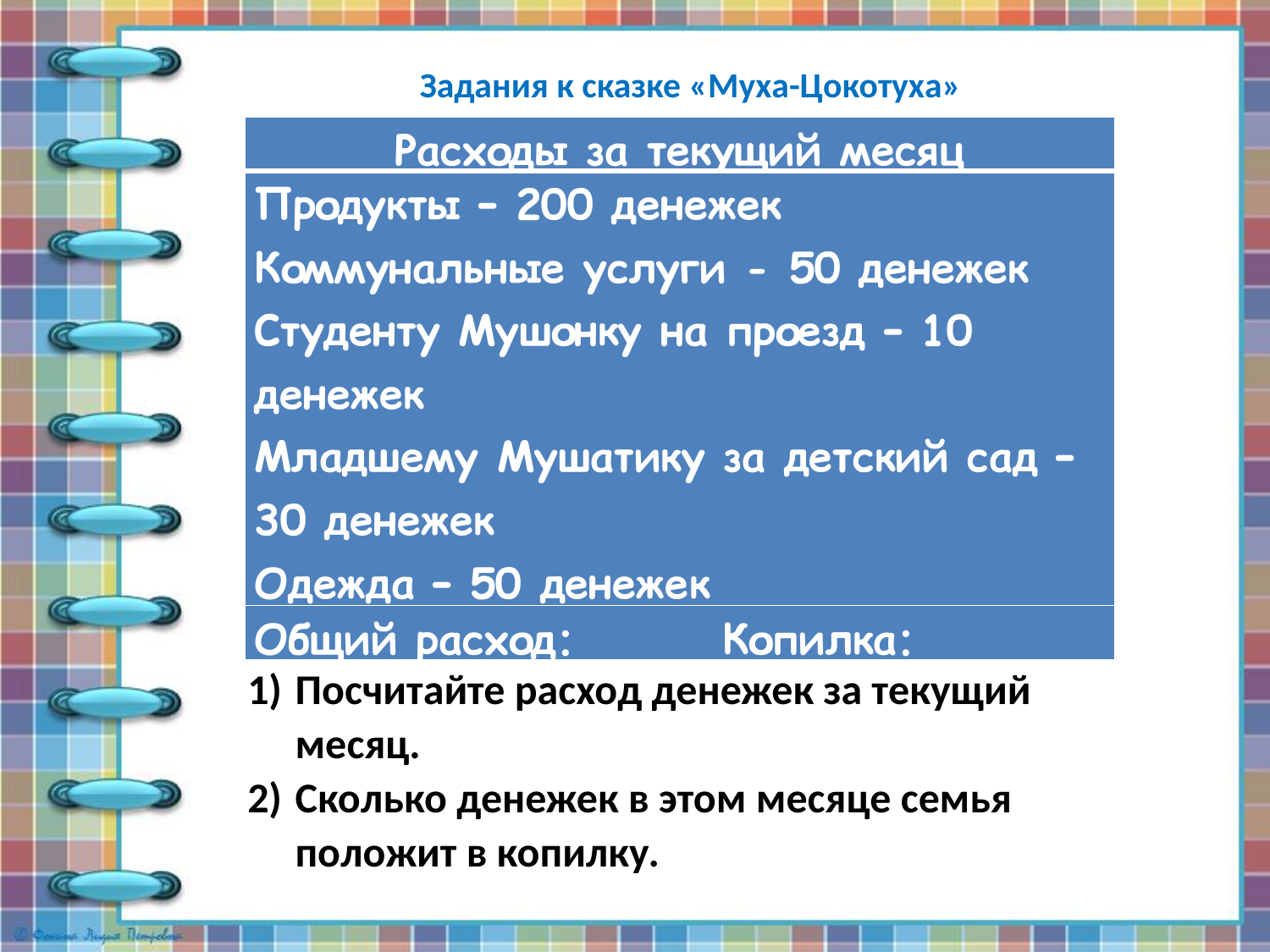

Задания к сказке «Муха-Цокотуха»
| Расходы за текущий месяц |
| --- |
| Продукты – 200 денежек Коммунальные услуги - 50 денежек Студенту Мушонку на проезд – 10 денежек Младшему Мушатику за детский сад – 30 денежек Одежда – 50 денежек Развлечения - 40 денежек |
| Общий расход: Копилка: |
Посчитайте расход денежек за текущий месяц.
Сколько денежек в этом месяце семья положит в копилку.